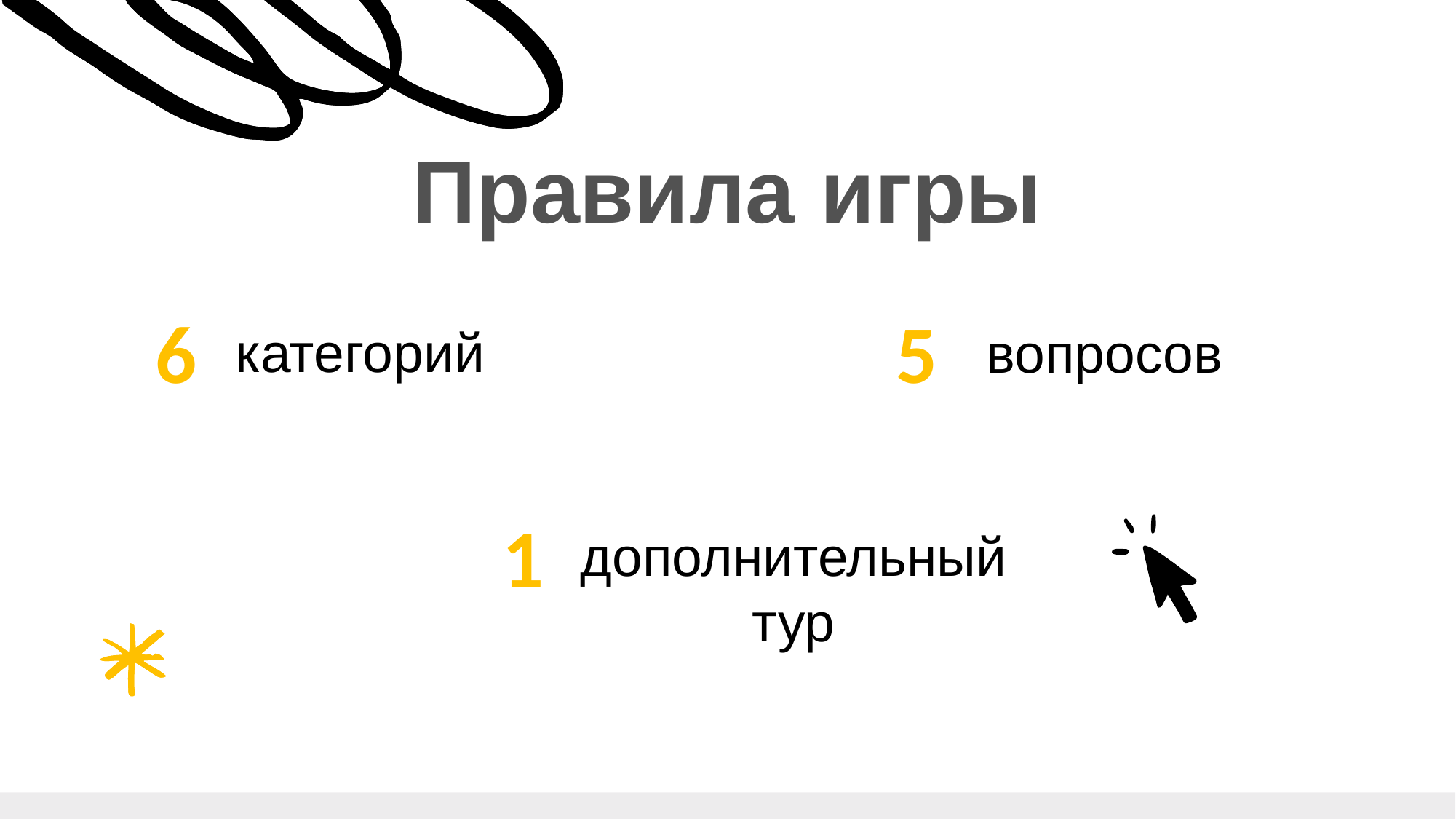

Правила игры
6
5
категорий
вопросов

1
дополнительный
тур